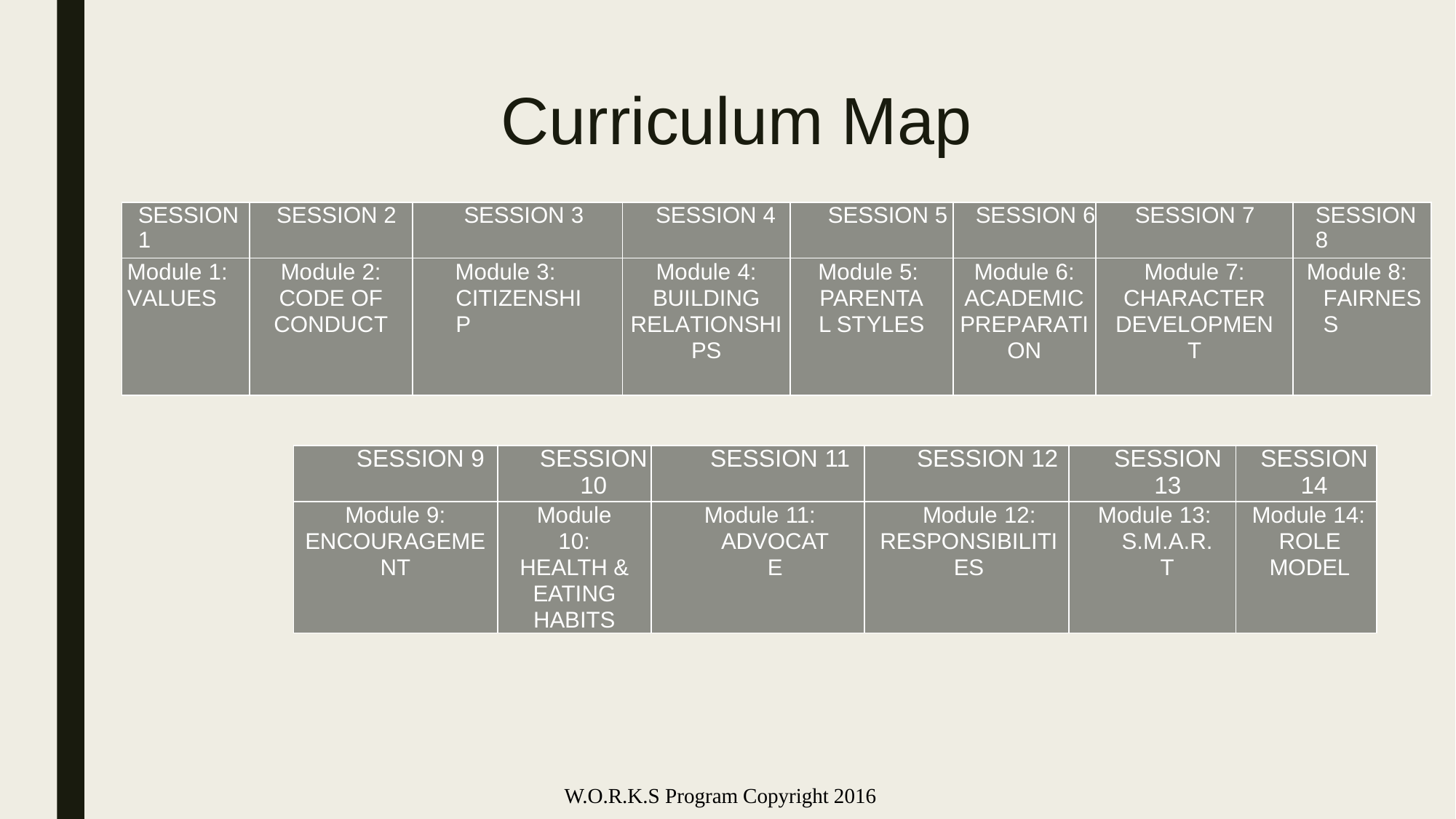

# Curriculum Map
| SESSION 1 | SESSION 2 | SESSION 3 | SESSION 4 | SESSION 5 | SESSION 6 | SESSION 7 | SESSION 8 |
| --- | --- | --- | --- | --- | --- | --- | --- |
| Module 1: VALUES | Module 2: CODE OF CONDUCT | Module 3: CITIZENSHIP | Module 4: BUILDING RELATIONSHIPS | Module 5: PARENTAL STYLES | Module 6: ACADEMIC PREPARATION | Module 7: CHARACTER DEVELOPMENT | Module 8: FAIRNESS |
| SESSION 9 | SESSION 10 | SESSION 11 | SESSION 12 | SESSION 13 | SESSION 14 |
| --- | --- | --- | --- | --- | --- |
| Module 9: ENCOURAGEMENT | Module 10: HEALTH & EATING HABITS | Module 11: ADVOCATE | Module 12: RESPONSIBILITIES | Module 13: S.M.A.R.T | Module 14: ROLE MODEL |
W.O.R.K.S Program Copyright 2016